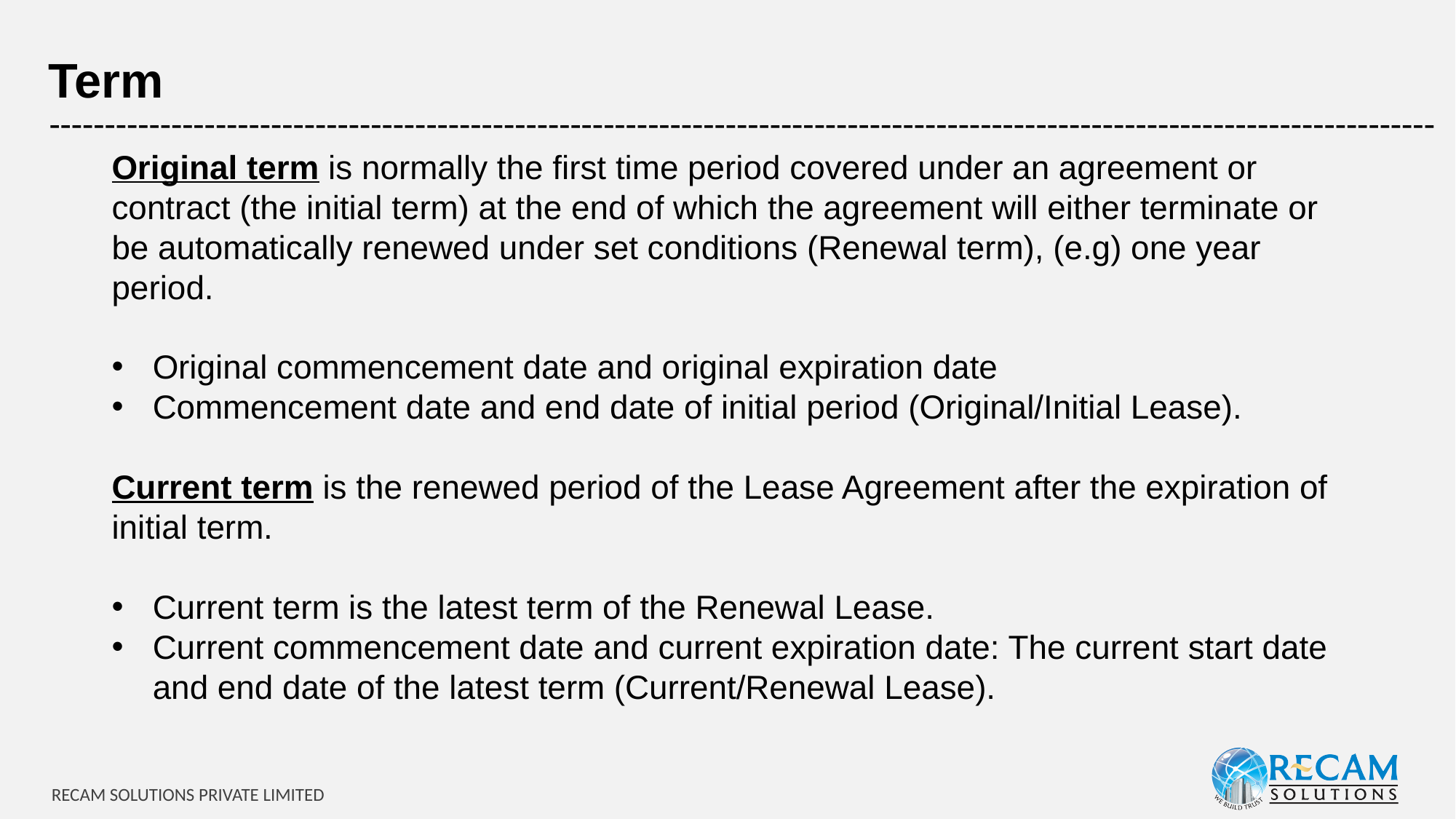

Term
-----------------------------------------------------------------------------------------------------------------------------
Original term is normally the first time period covered under an agreement or contract (the initial term) at the end of which the agreement will either terminate or be automatically renewed under set conditions (Renewal term), (e.g) one year period.

Original commencement date and original expiration date
Commencement date and end date of initial period (Original/Initial Lease).

Current term is the renewed period of the Lease Agreement after the expiration of initial term.

Current term is the latest term of the Renewal Lease.
Current commencement date and current expiration date: The current start date and end date of the latest term (Current/Renewal Lease).

RECAM SOLUTIONS PRIVATE LIMITED